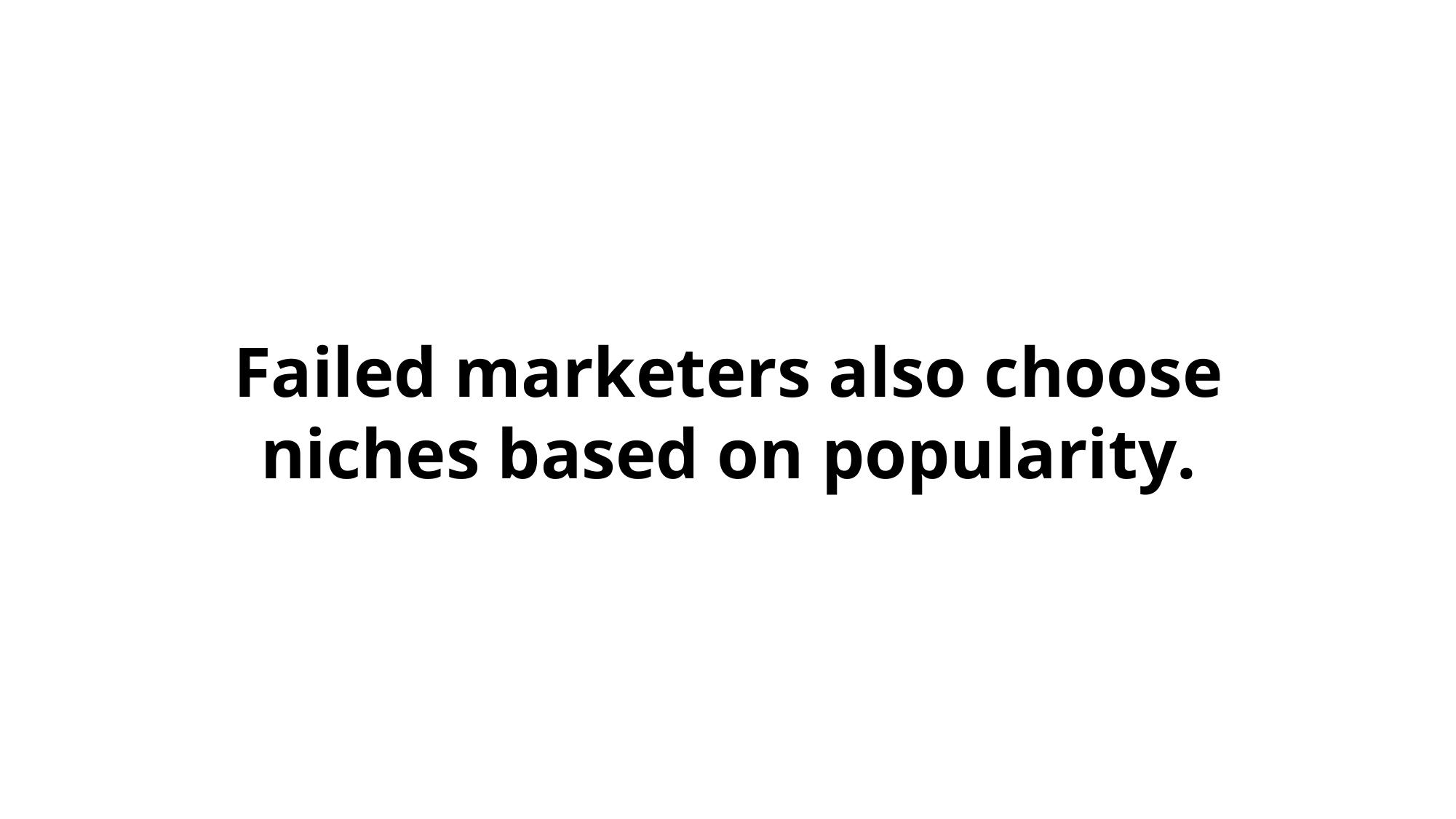

Failed marketers also choose niches based on popularity.